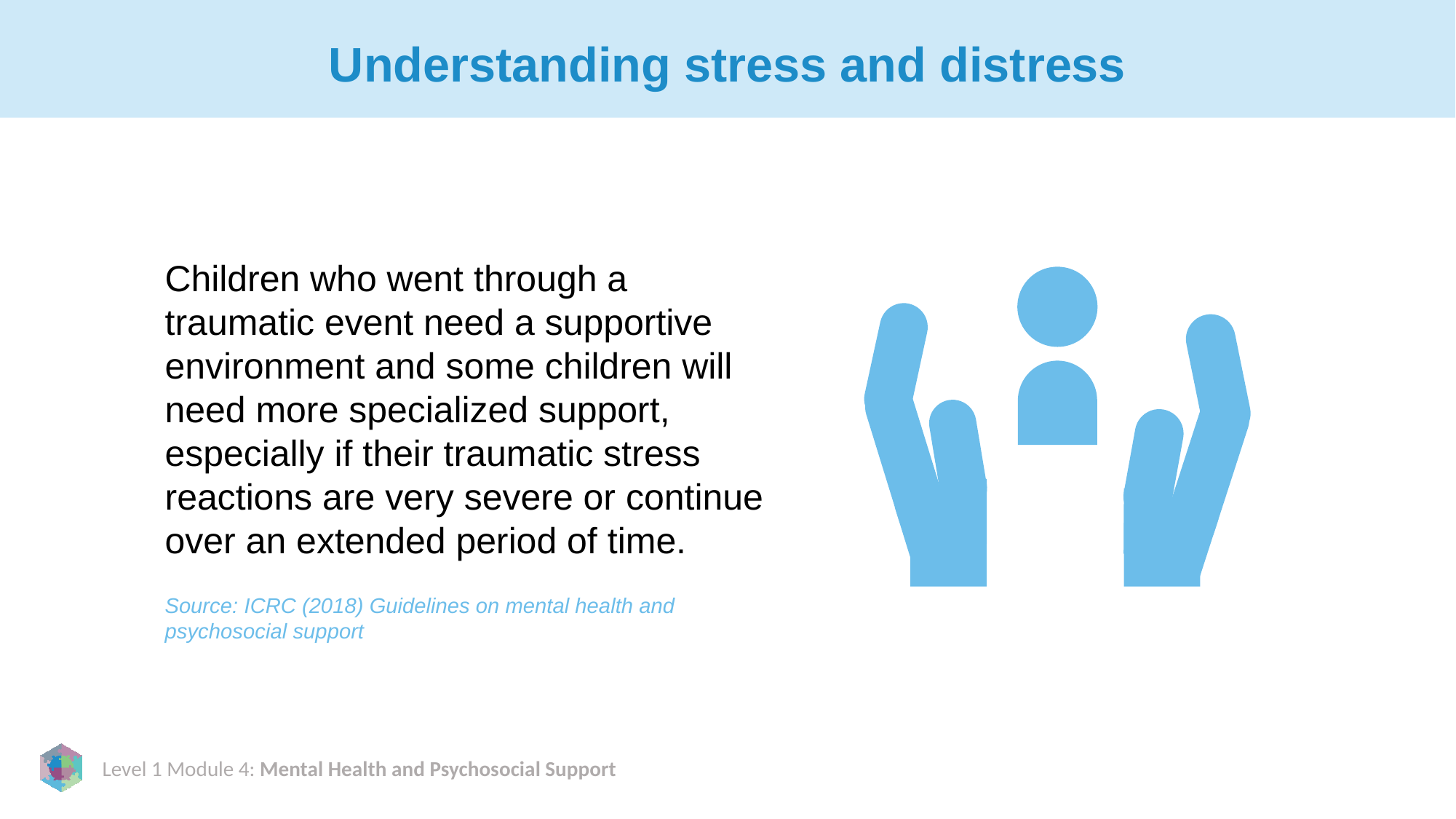

# Understanding stress and distress
Children who went through a traumatic event need a supportive environment and some children will need more specialized support, especially if their traumatic stress reactions are very severe or continue over an extended period of time.

Source: ICRC (2018) Guidelines on mental health and psychosocial support